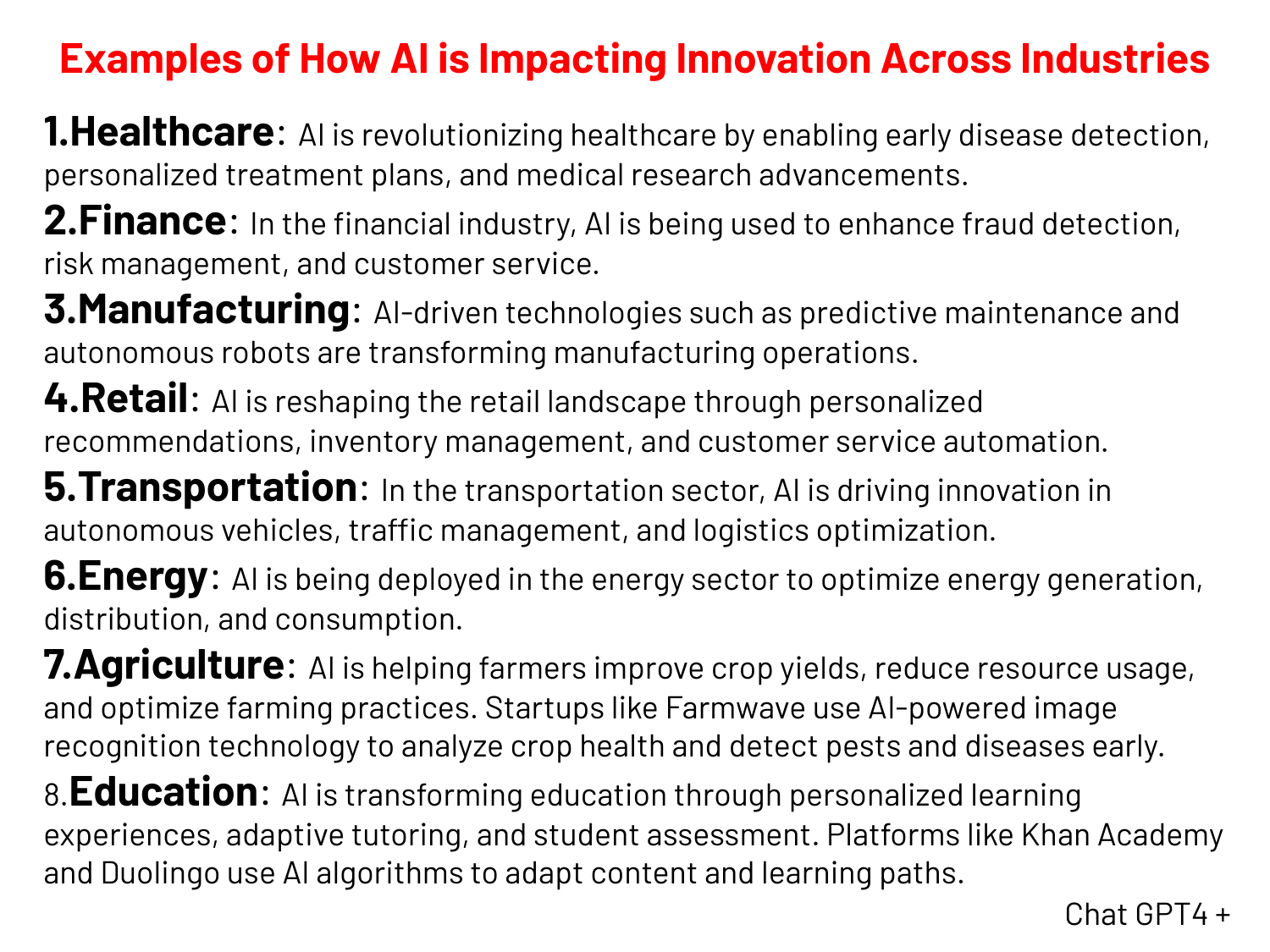

Examples of How AI is Impacting Innovation Across Industries
Healthcare: AI is revolutionizing healthcare by enabling early disease detection, personalized treatment plans, and medical research advancements.
Finance: In the financial industry, AI is being used to enhance fraud detection, risk management, and customer service.
Manufacturing: AI-driven technologies such as predictive maintenance and autonomous robots are transforming manufacturing operations.
Retail: AI is reshaping the retail landscape through personalized recommendations, inventory management, and customer service automation.
Transportation: In the transportation sector, AI is driving innovation in autonomous vehicles, traffic management, and logistics optimization.
Energy: AI is being deployed in the energy sector to optimize energy generation, distribution, and consumption.
Agriculture: AI is helping farmers improve crop yields, reduce resource usage, and optimize farming practices. Startups like Farmwave use AI-powered image recognition technology to analyze crop health and detect pests and diseases early. 8.Education: AI is transforming education through personalized learning experiences, adaptive tutoring, and student assessment. Platforms like Khan Academy and Duolingo use AI algorithms to adapt content and learning paths.
Chat GPT4 +